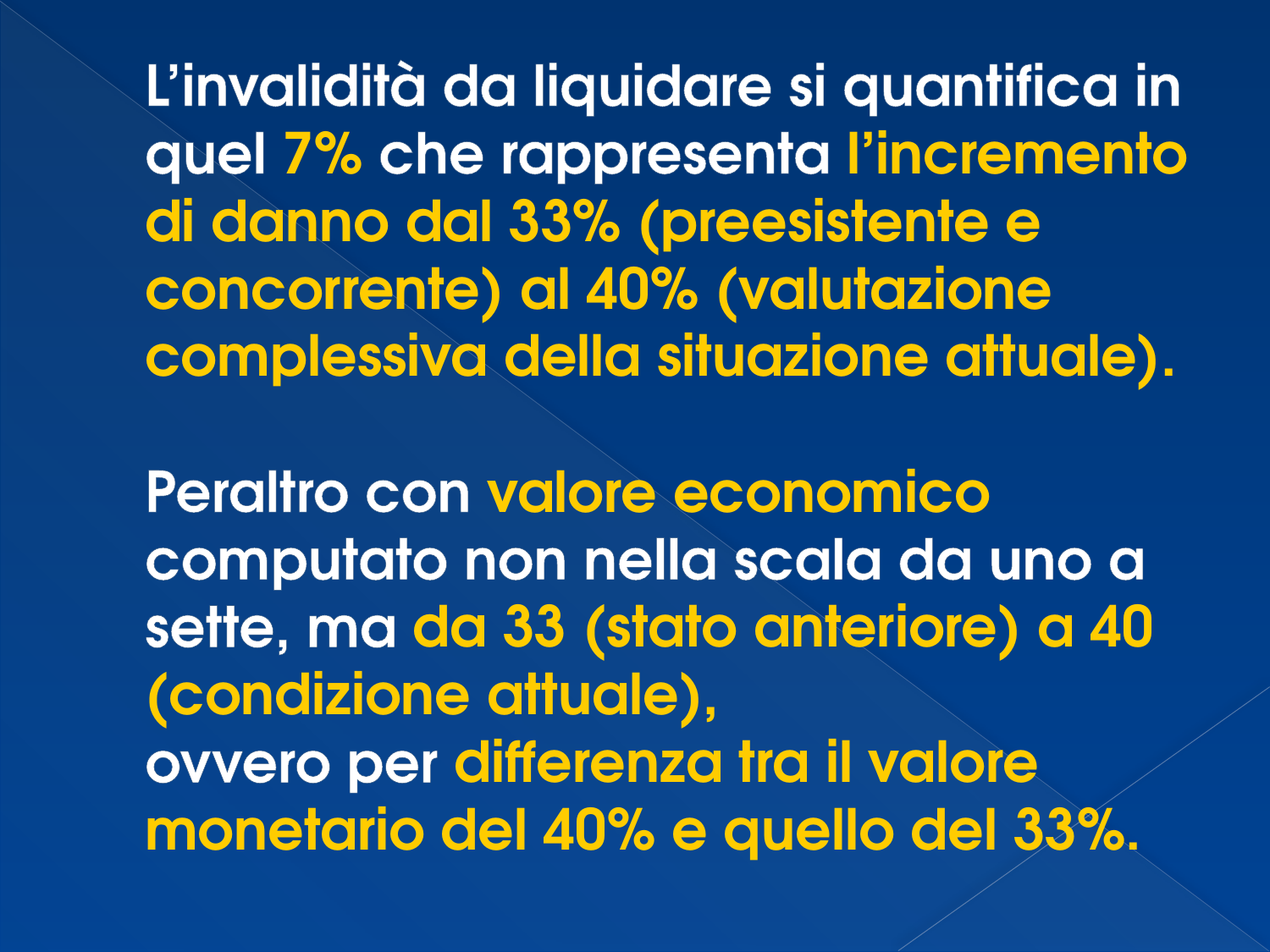

# L’invalidità da liquidare si quantifica in quel 7% che rappresenta l’incremento di danno dal 33% (preesistente e concorrente) al 40% (valutazione complessiva della situazione attuale). Peraltro con valore economico computato non nella scala da uno a sette, ma da 33 (stato anteriore) a 40 (condizione attuale), ovvero per differenza tra il valore monetario del 40% e quello del 33%.